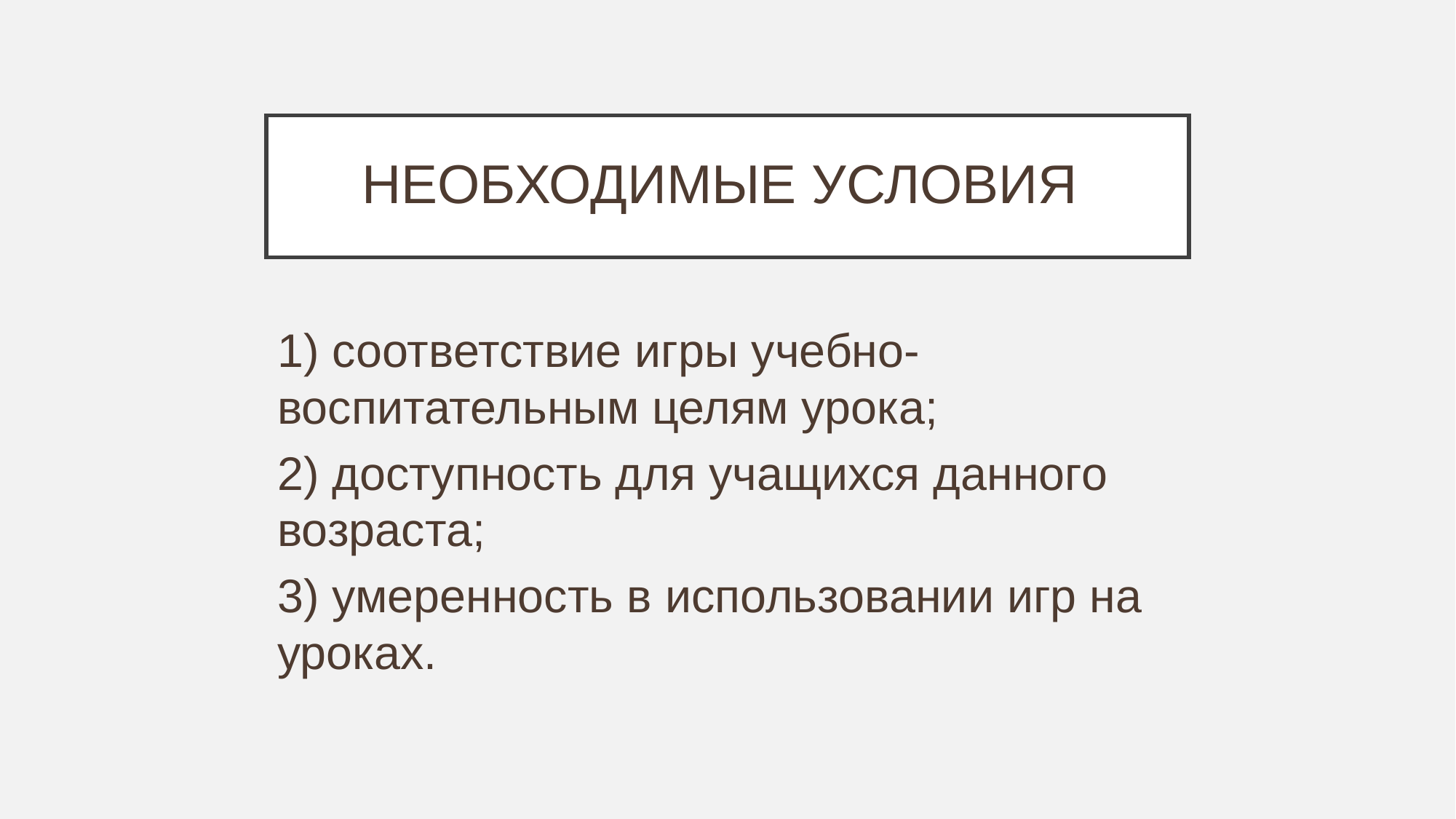

# Необходимые условия
1) соответствие игры учебно-воспитательным целям урока;
2) доступность для учащихся данного возраста;
3) умеренность в использовании игр на уроках.